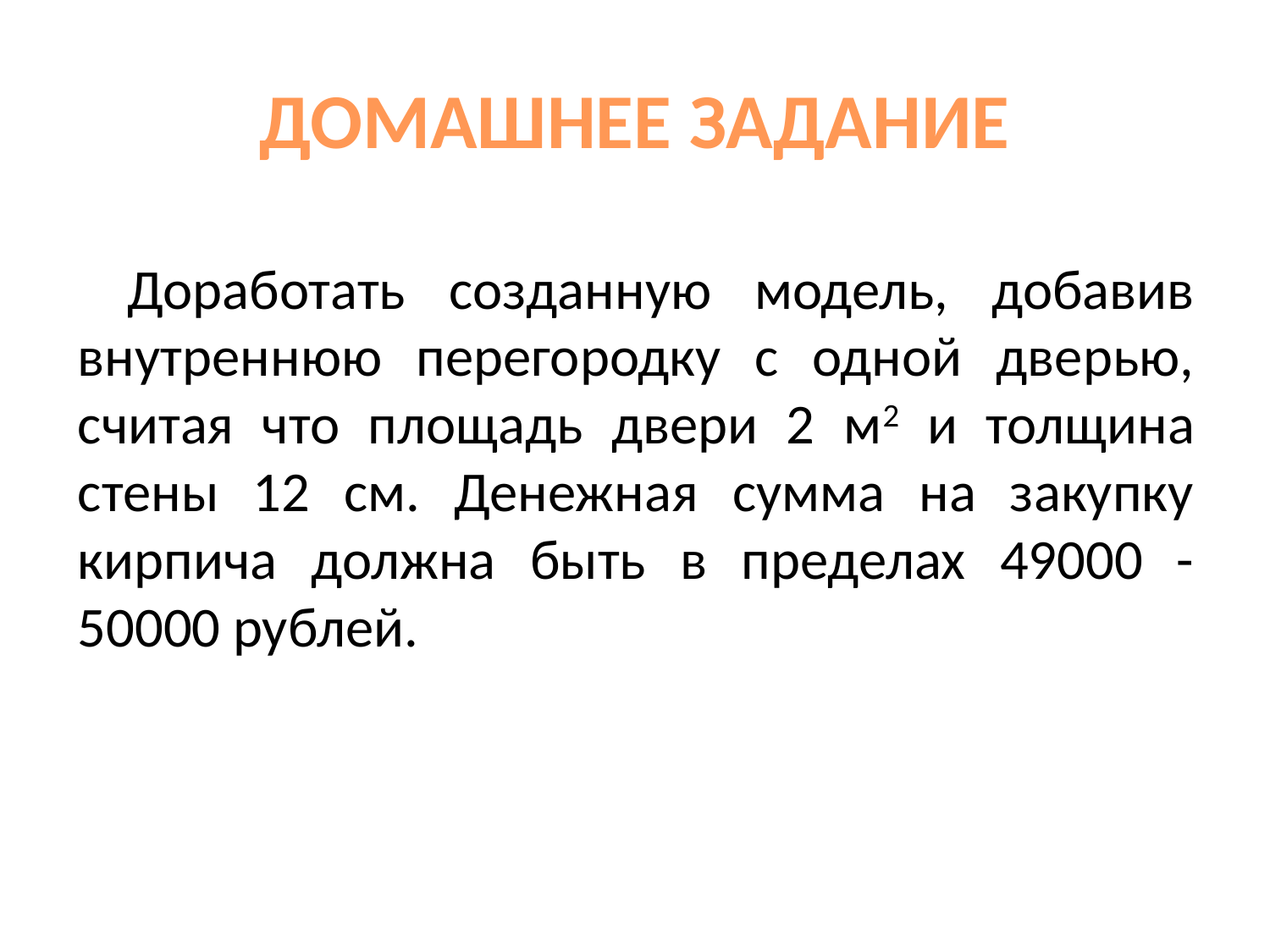

# ДОМАШНЕЕ ЗАДАНИЕ
Доработать созданную модель, добавив внутреннюю перегородку с одной дверью, считая что площадь двери 2 м2 и толщина стены 12 см. Денежная сумма на закупку кирпича должна быть в пределах 49000 - 50000 рублей.